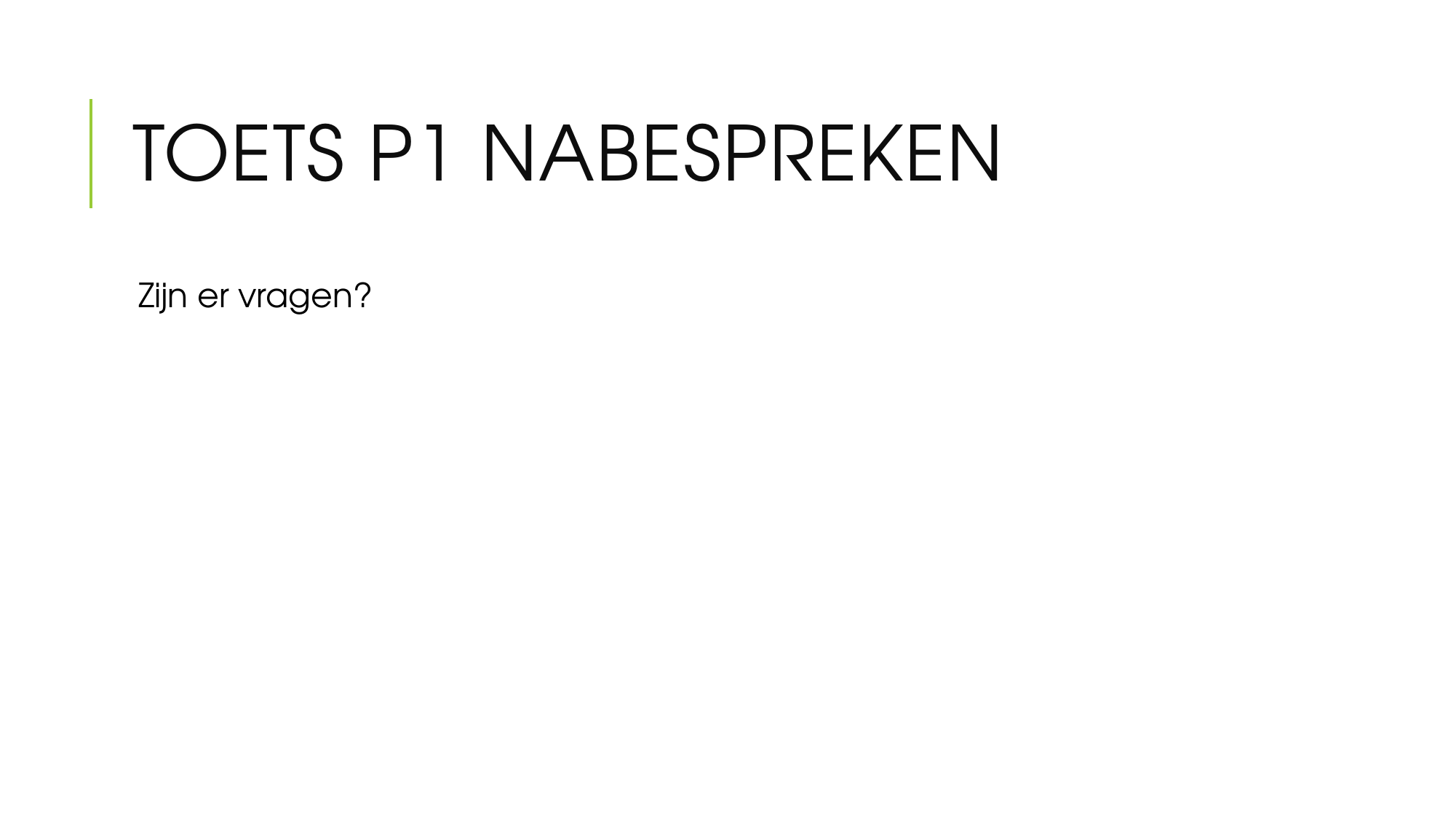

# Toets p1 nabespreken
Zijn er vragen?